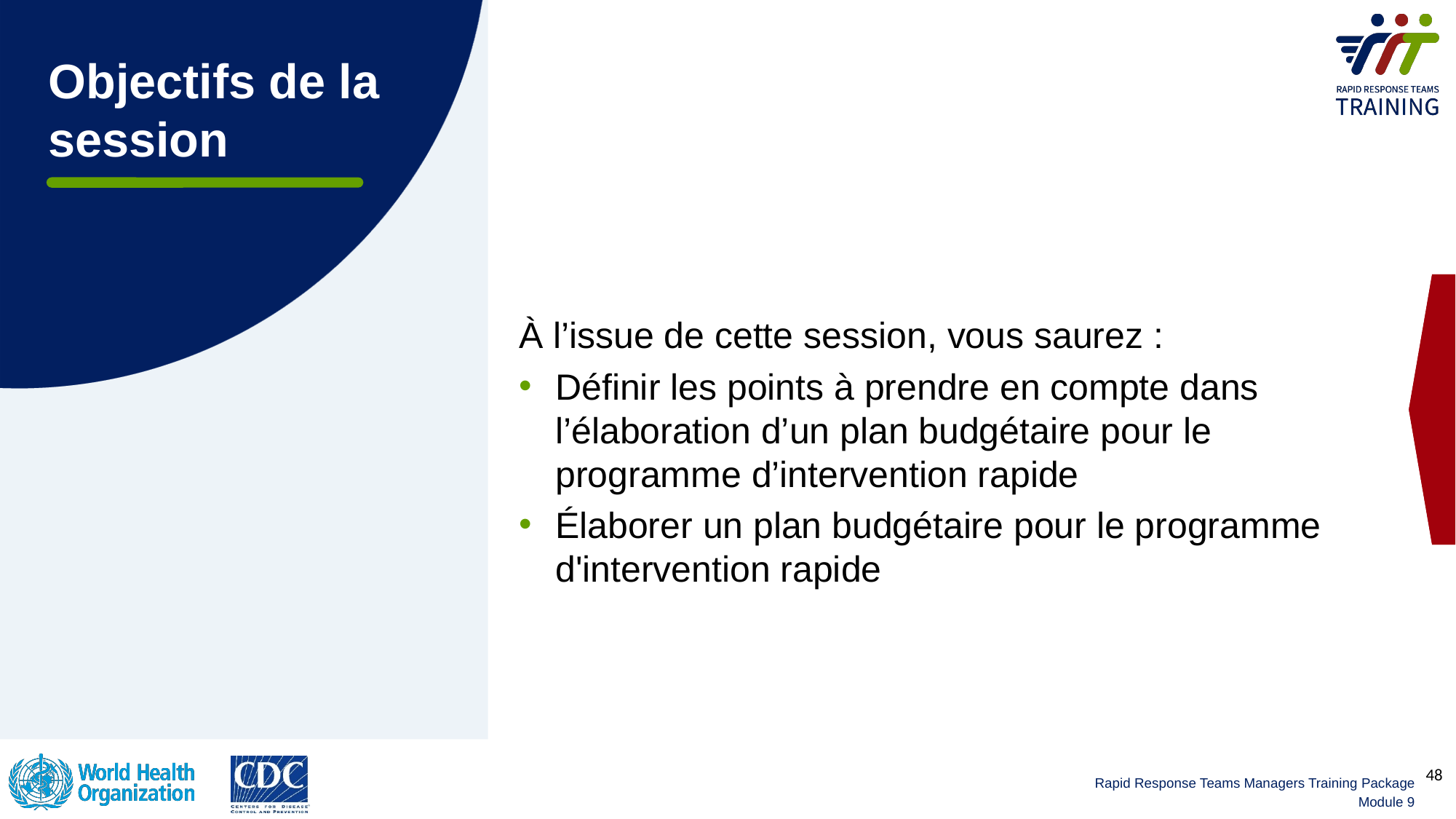

Objectifs de la session

À l’issue de cette session, vous saurez :
Définir les points à prendre en compte dans l’élaboration d’un plan budgétaire pour le programme d’intervention rapide
Élaborer un plan budgétaire pour le programme d'intervention rapide

48